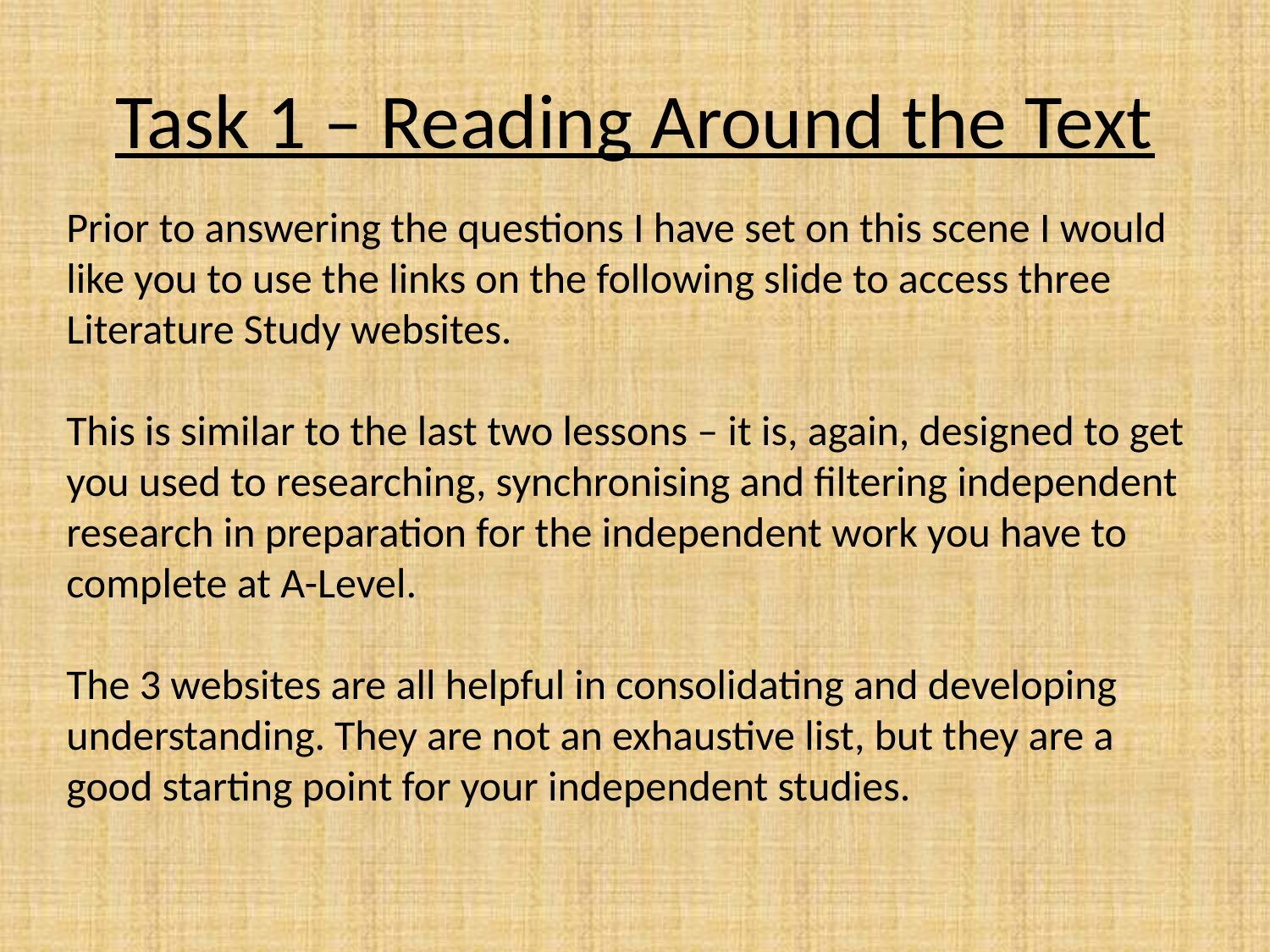

# Task 1 – Reading Around the Text
Prior to answering the questions I have set on this scene I would like you to use the links on the following slide to access three Literature Study websites.

This is similar to the last two lessons – it is, again, designed to get you used to researching, synchronising and filtering independent research in preparation for the independent work you have to complete at A-Level.

The 3 websites are all helpful in consolidating and developing understanding. They are not an exhaustive list, but they are a good starting point for your independent studies.